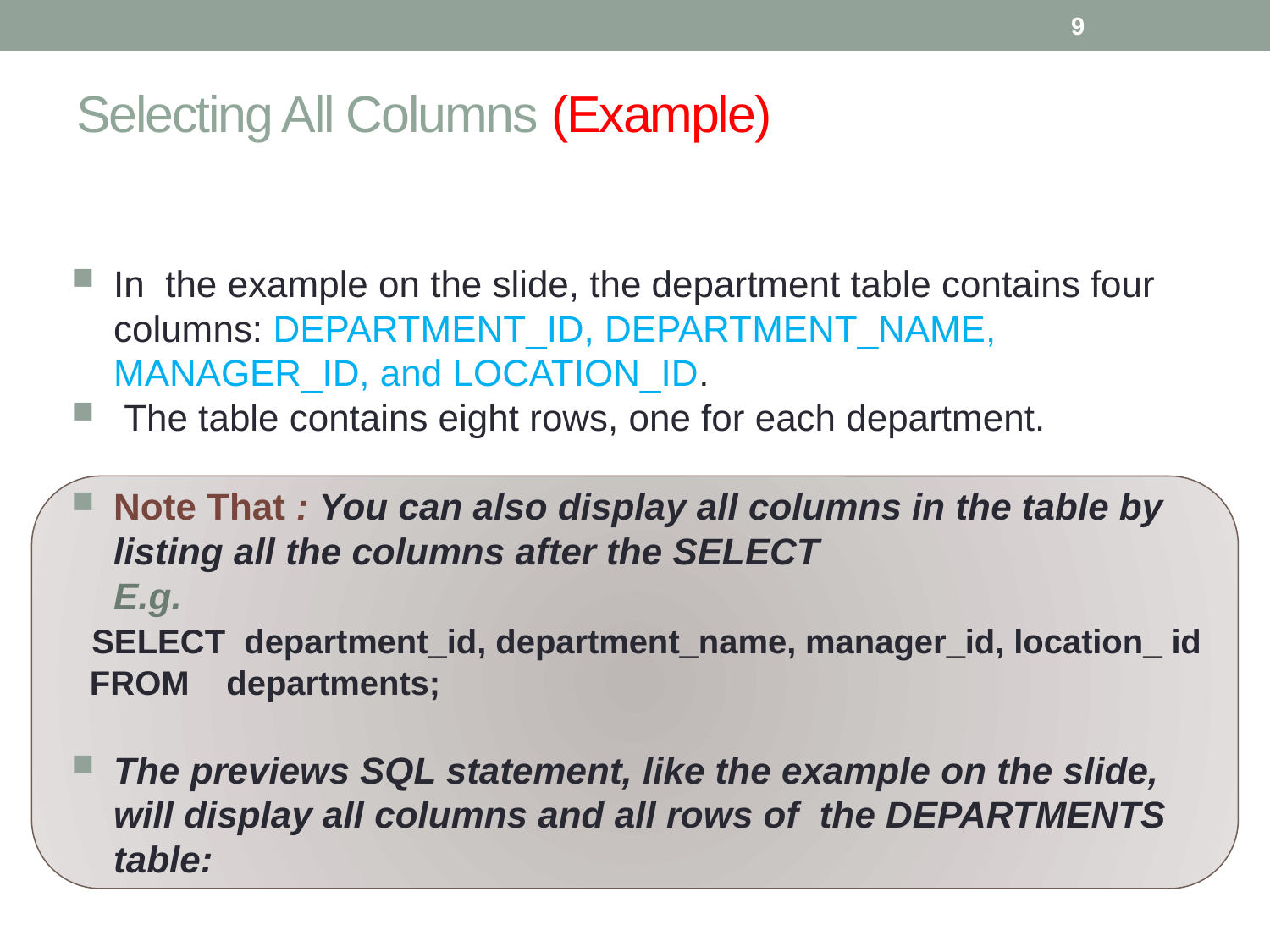

9
# Selecting All Columns (Example)
In  the example on the slide, the department table contains four columns: DEPARTMENT_ID, DEPARTMENT_NAME, MANAGER_ID, and LOCATION_ID.
 The table contains eight rows, one for each department.

Note That : You can also display all columns in the table by listing all the columns after the SELECT
	E.g.
  SELECT  department_id, department_name, manager_id, location_ id
  FROM    departments;

The previews SQL statement, like the example on the slide, will display all columns and all rows of  the DEPARTMENTS table:

Ghadah Al Hadba